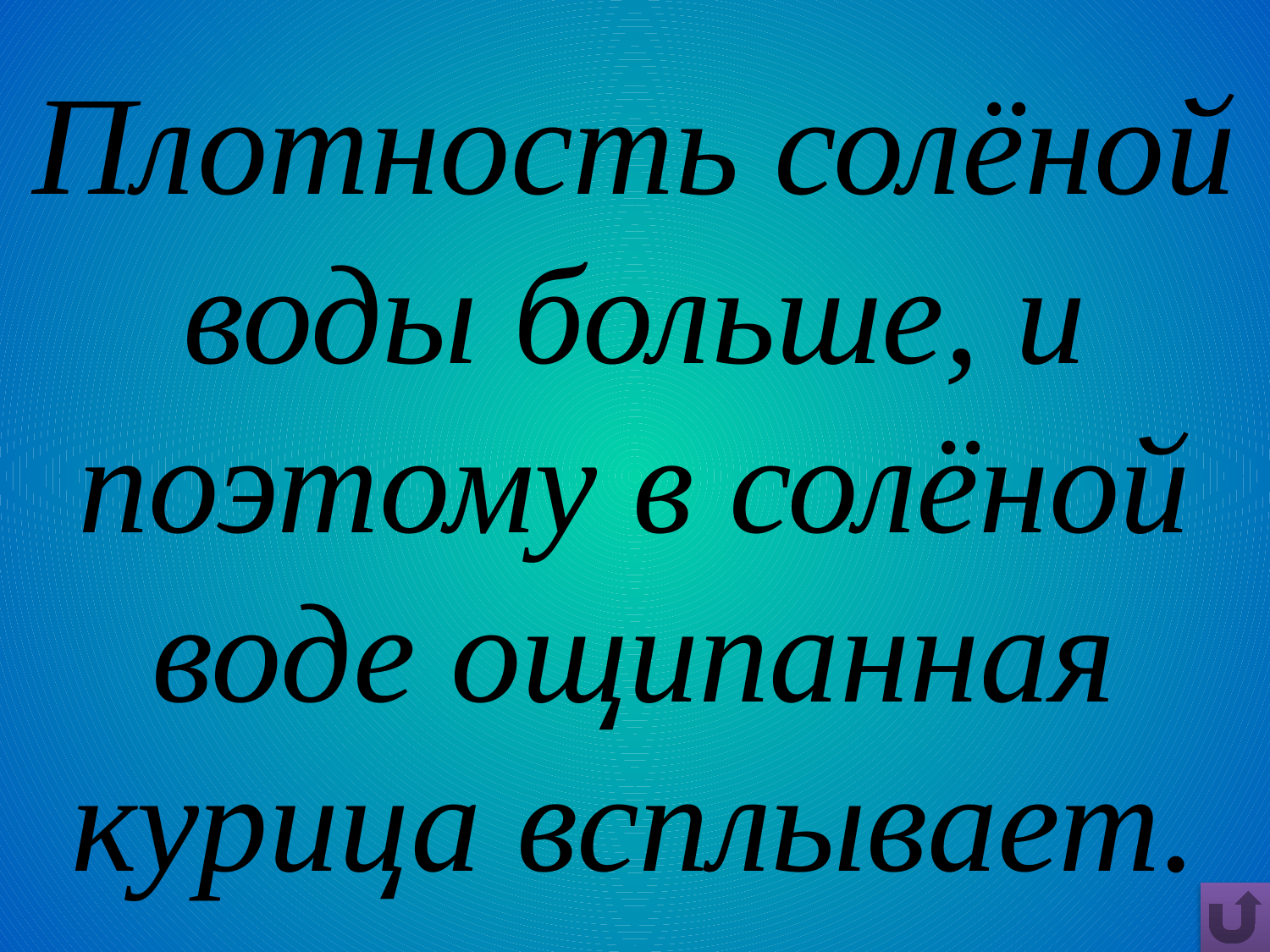

# Плотность солёной воды больше, и поэтому в солёной воде ощипанная курица всплывает.